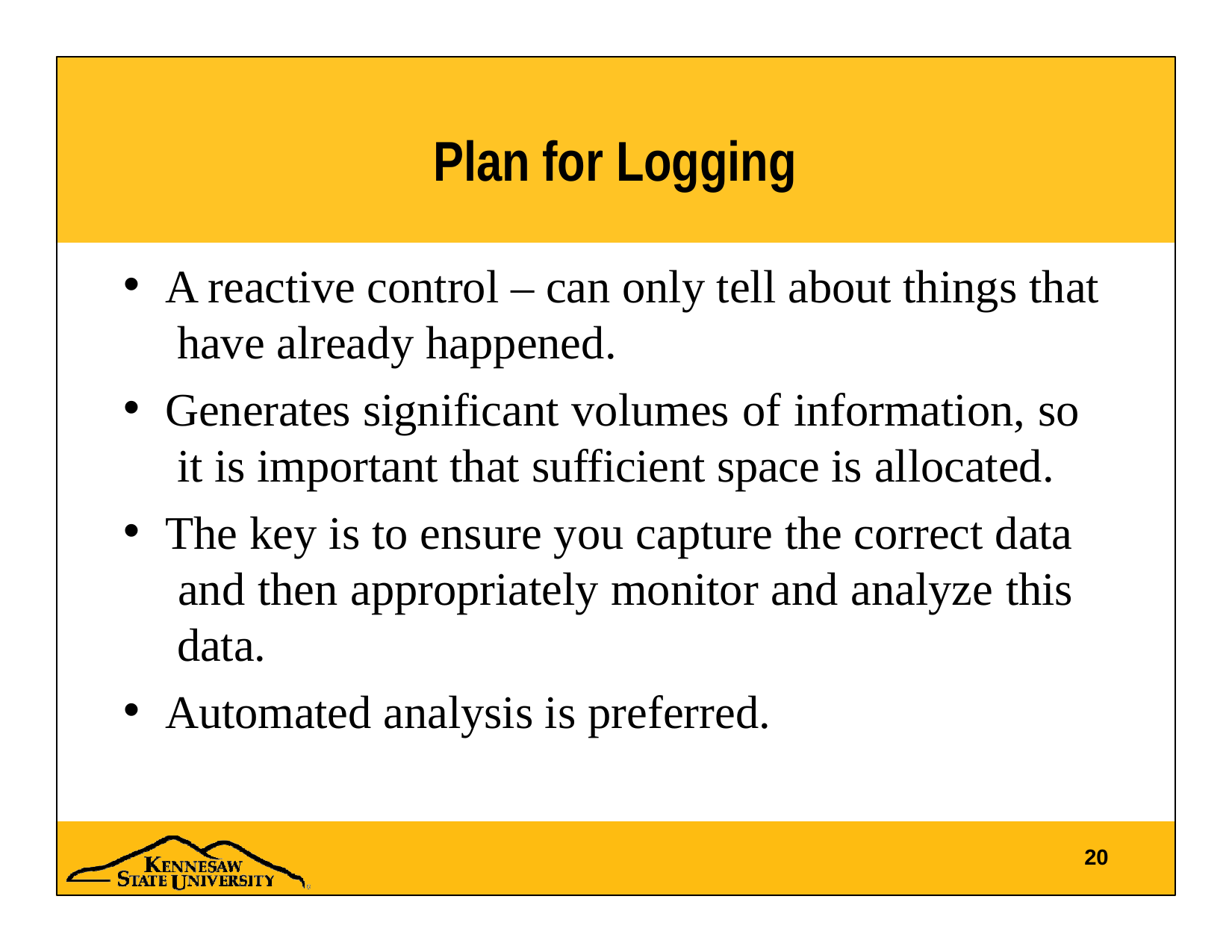

# Plan for Logging
A reactive control – can only tell about things that  have already happened.
Generates significant volumes of information, so  it is important that sufficient space is allocated.
The key is to ensure you capture the correct data  and then appropriately monitor and analyze this  data.
Automated analysis is preferred.

20